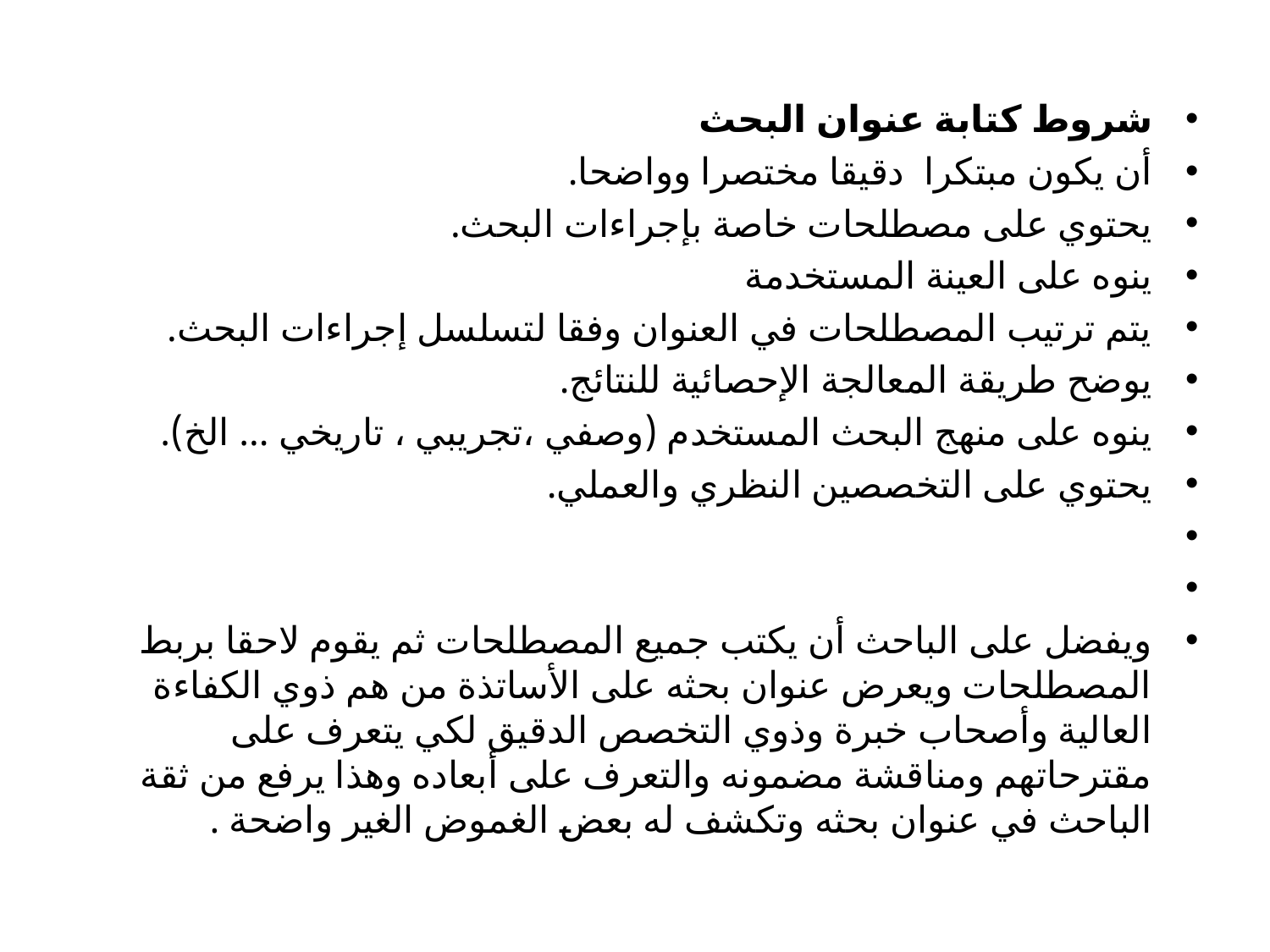

شروط كتابة عنوان البحث
أن يكون مبتكرا  دقيقا مختصرا وواضحا.
يحتوي على مصطلحات خاصة بإجراءات البحث.
ينوه على العينة المستخدمة
يتم ترتيب المصطلحات في العنوان وفقا لتسلسل إجراءات البحث.
يوضح طريقة المعالجة الإحصائية للنتائج.
ينوه على منهج البحث المستخدم (وصفي ،تجريبي ، تاريخي ... الخ).
يحتوي على التخصصين النظري والعملي.

ويفضل على الباحث أن يكتب جميع المصطلحات ثم يقوم لاحقا بربط المصطلحات ويعرض عنوان بحثه على الأساتذة من هم ذوي الكفاءة العالية وأصحاب خبرة وذوي التخصص الدقيق لكي يتعرف على مقترحاتهم ومناقشة مضمونه والتعرف على أبعاده وهذا يرفع من ثقة الباحث في عنوان بحثه وتكشف له بعض الغموض الغير واضحة .